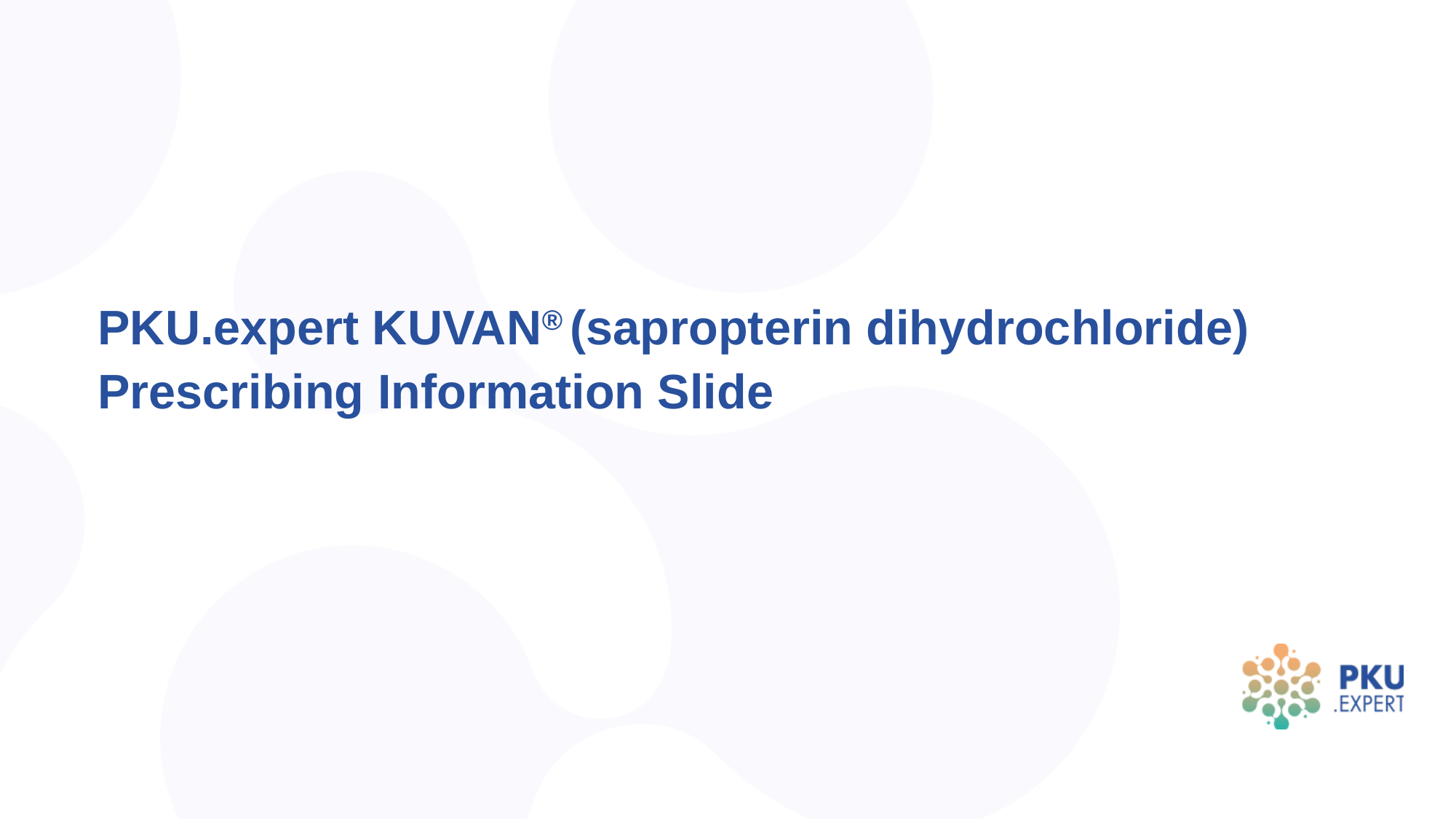

# PKU.expert KUVAN® (sapropterin dihydrochloride) Prescribing Information Slide